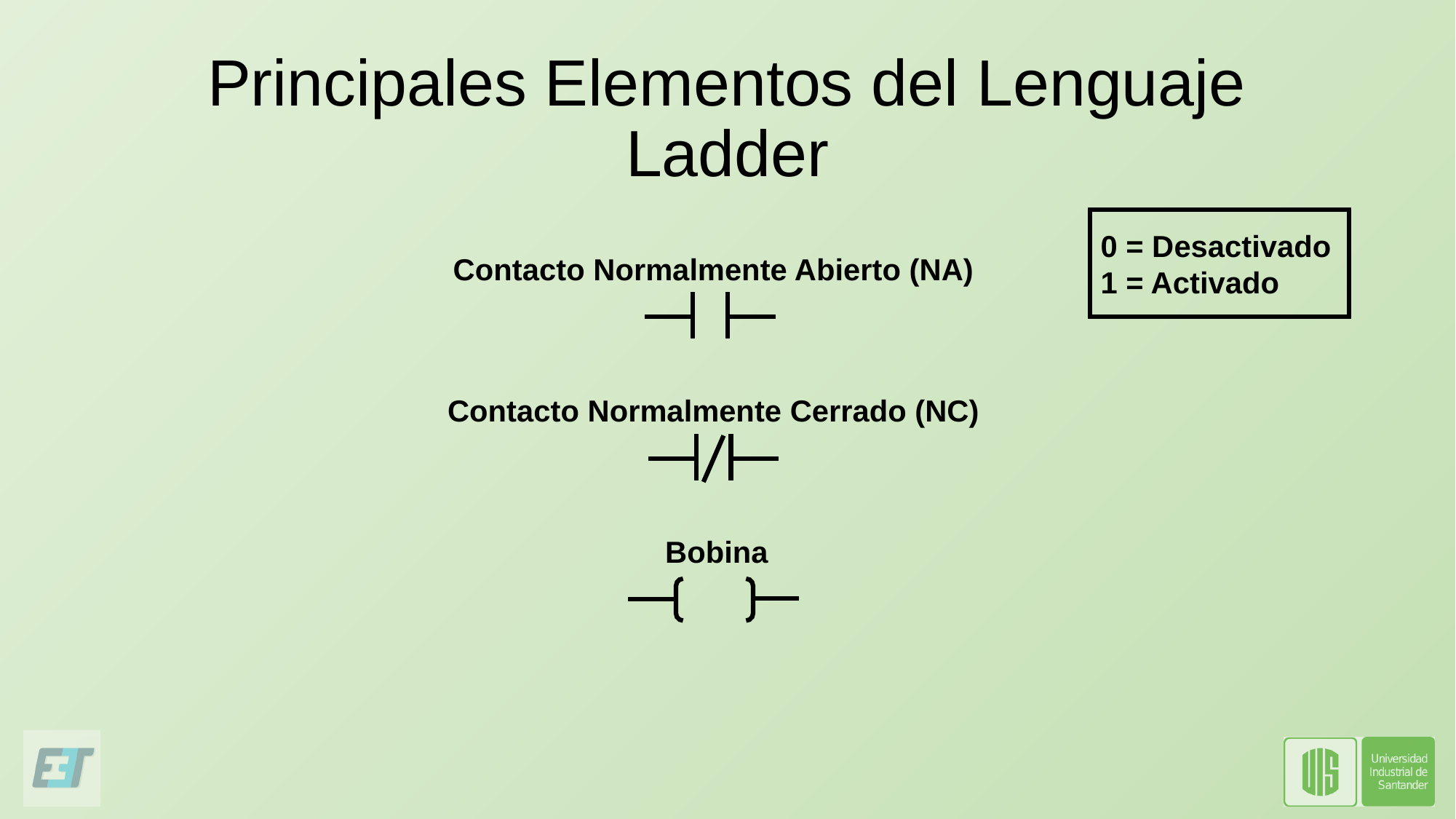

# Principales Elementos del Lenguaje Ladder
0 = Desactivado
1 = Activado
Contacto Normalmente Abierto (NA)
Contacto Normalmente Cerrado (NC)
Bobina